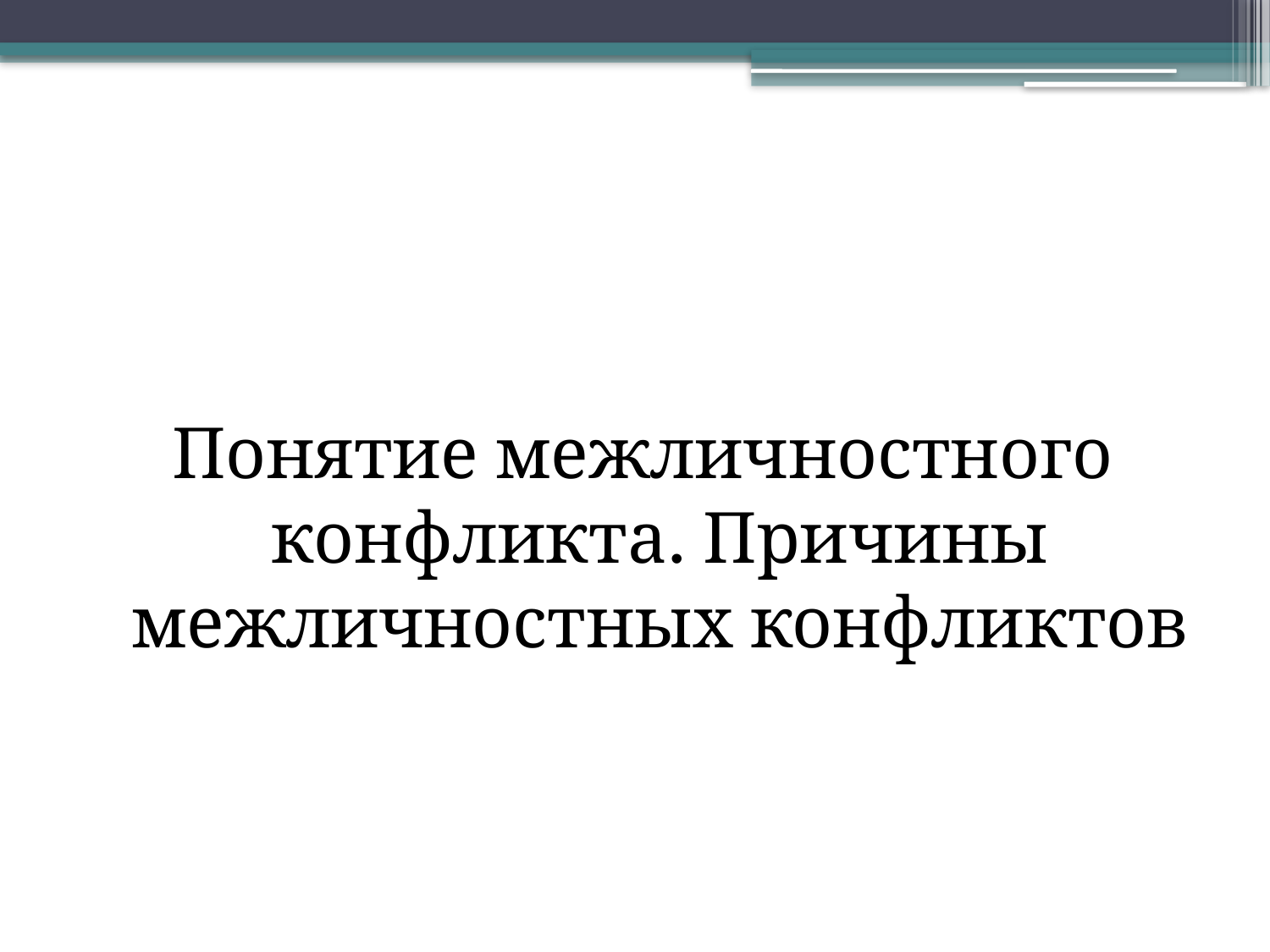

#

Понятие межличностного конфликта. Причины межличностных конфликтов